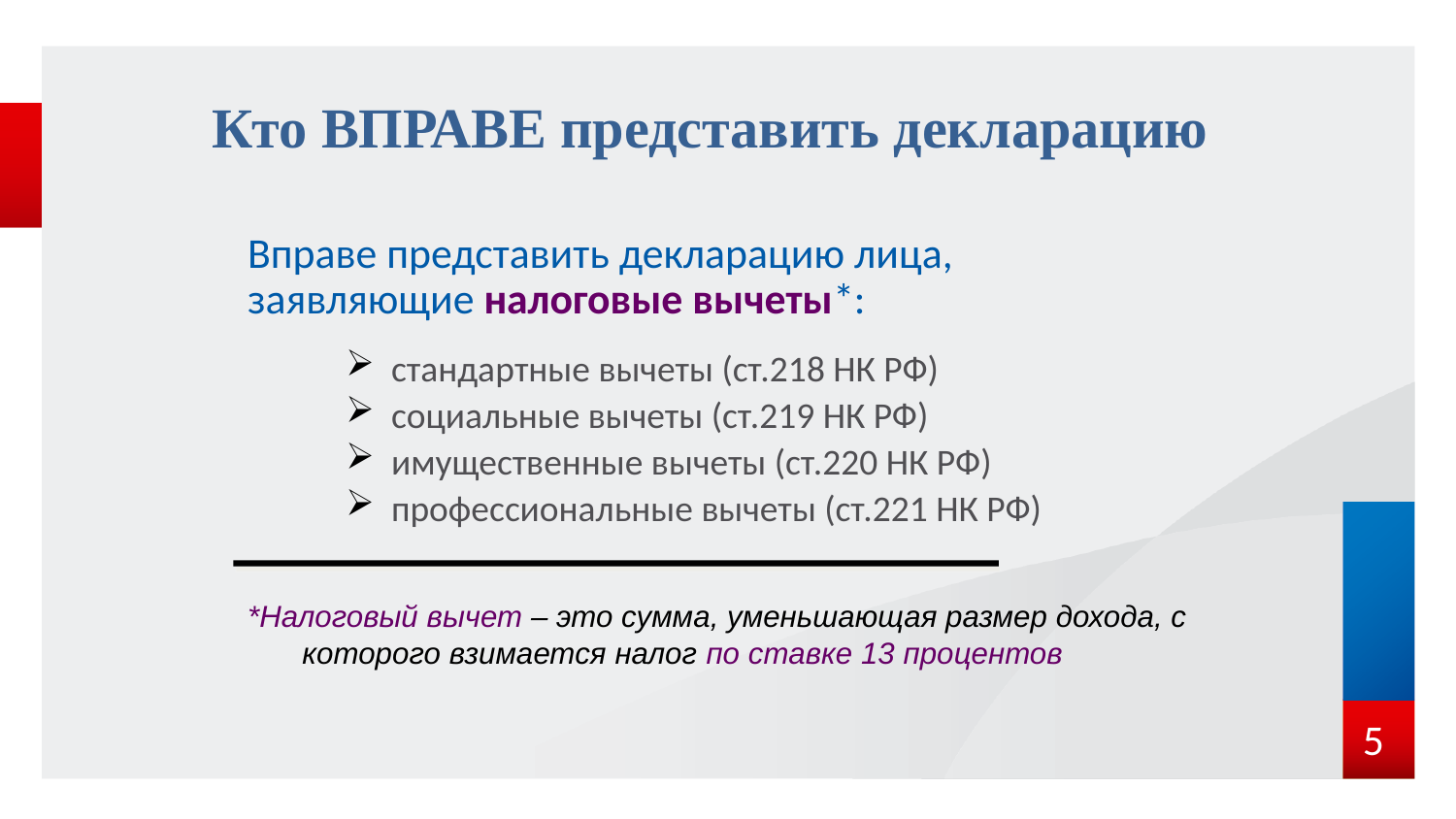

Кто ВПРАВЕ представить декларацию
Вправе представить декларацию лица, заявляющие налоговые вычеты*:

стандартные вычеты (ст.218 НК РФ)
социальные вычеты (ст.219 НК РФ)
имущественные вычеты (ст.220 НК РФ)
профессиональные вычеты (ст.221 НК РФ)

*Налоговый вычет – это сумма, уменьшающая размер дохода, с которого взимается налог по ставке 13 процентов

5